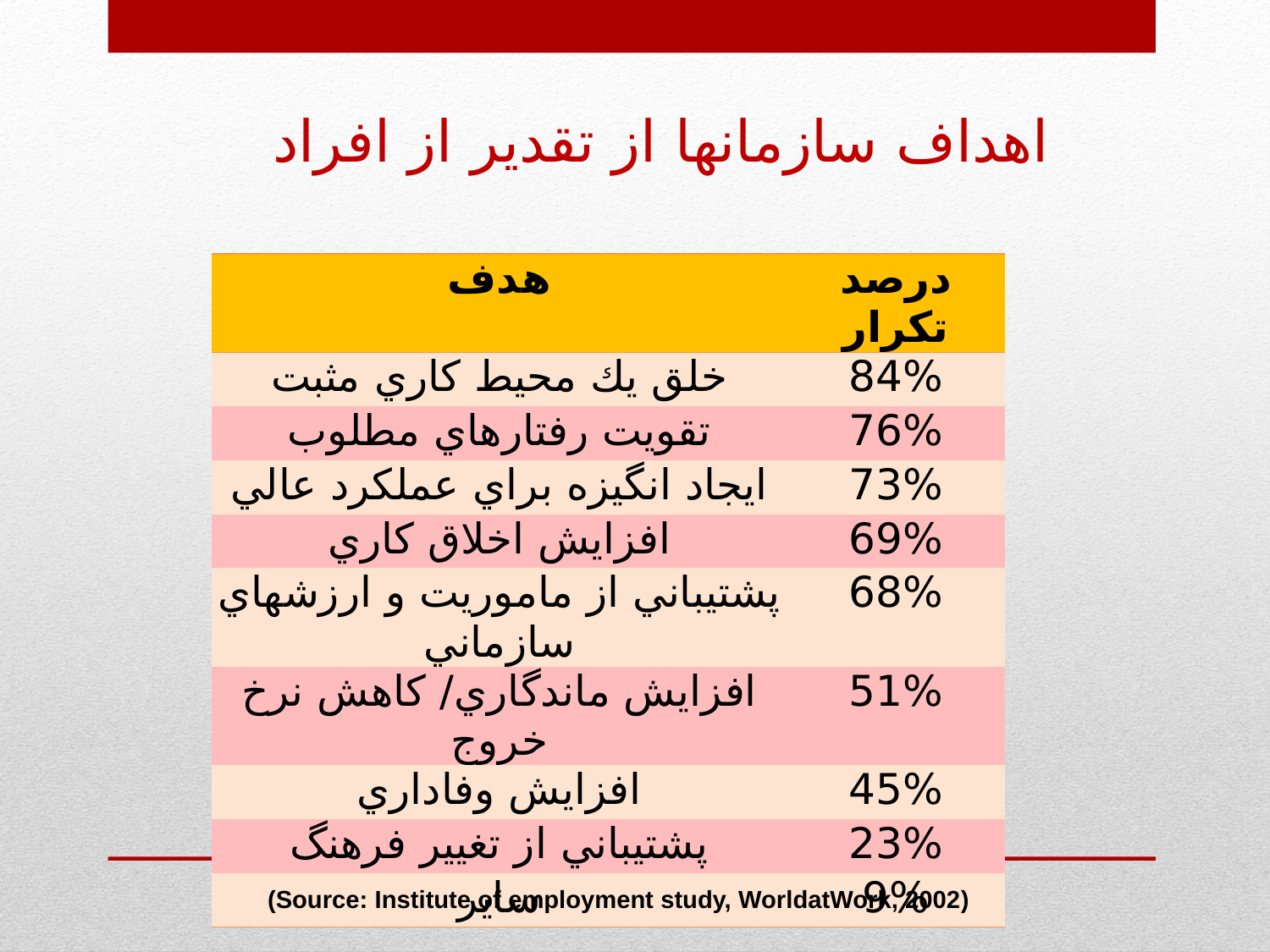

# اهداف سازمانها از تقدير از افراد
| هدف | درصد تكرار |
| --- | --- |
| خلق يك محيط كاري مثبت | 84% |
| تقويت رفتارهاي مطلوب | 76% |
| ايجاد انگيزه براي عملكرد عالي | 73% |
| افزايش اخلاق كاري | 69% |
| پشتيباني از ماموريت و ارزشهاي سازماني | 68% |
| افزايش ماندگاري/ كاهش نرخ خروج | 51% |
| افزايش وفاداري | 45% |
| پشتيباني از تغيير فرهنگ | 23% |
| ساير | 9% |
(Source: Institute of employment study, WorldatWork, 2002)